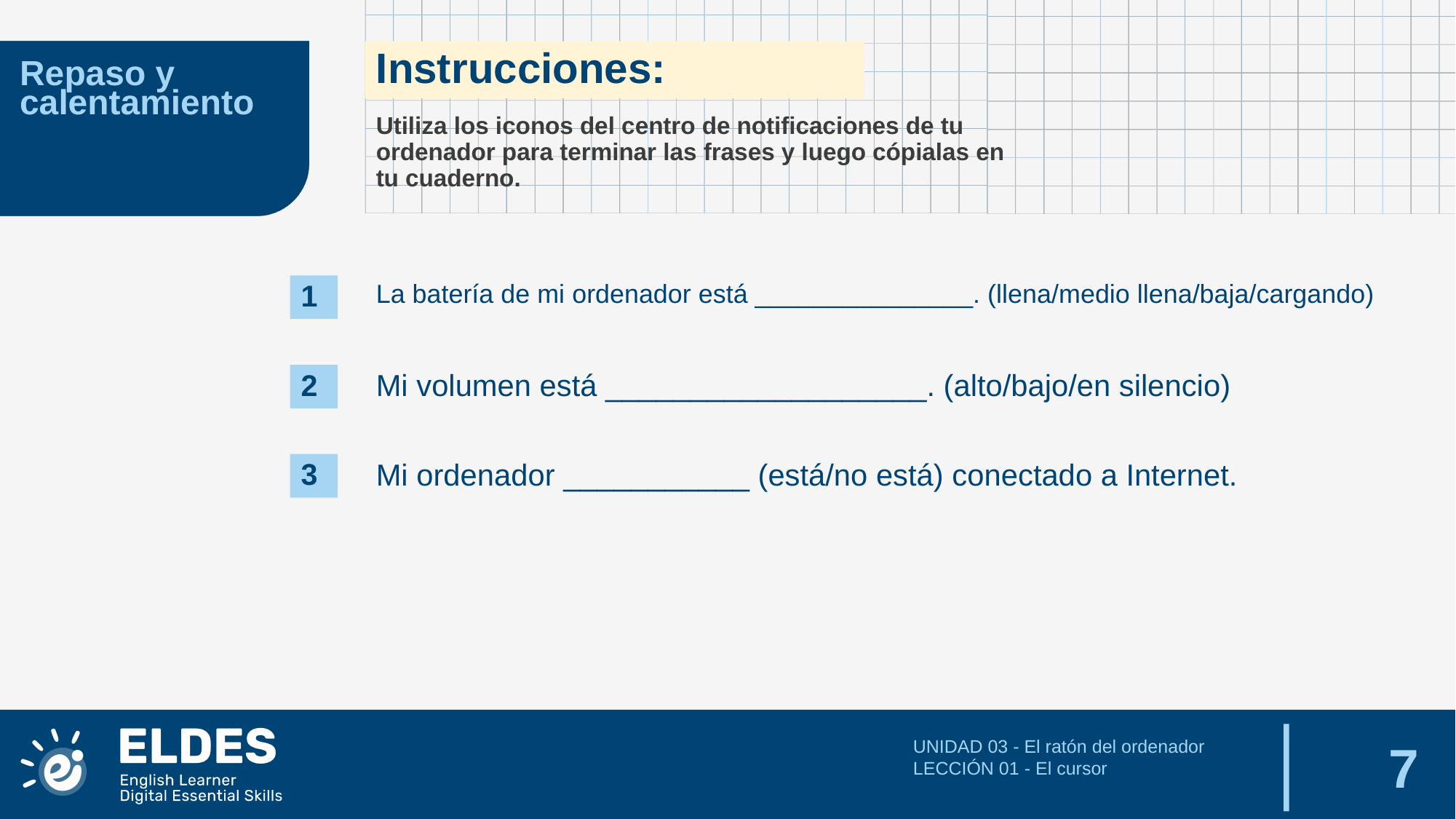

Instrucciones:
Repaso y calentamiento
Utiliza los iconos del centro de notificaciones de tu ordenador para terminar las frases y luego cópialas en tu cuaderno.
1
La batería de mi ordenador está _______________. (llena/medio llena/baja/cargando)
2
Mi volumen está ___________________. (alto/bajo/en silencio)
3
Mi ordenador ___________ (está/no está) conectado a Internet.
7
UNIDAD 03 - El ratón del ordenador
LECCIÓN 01 - El cursor